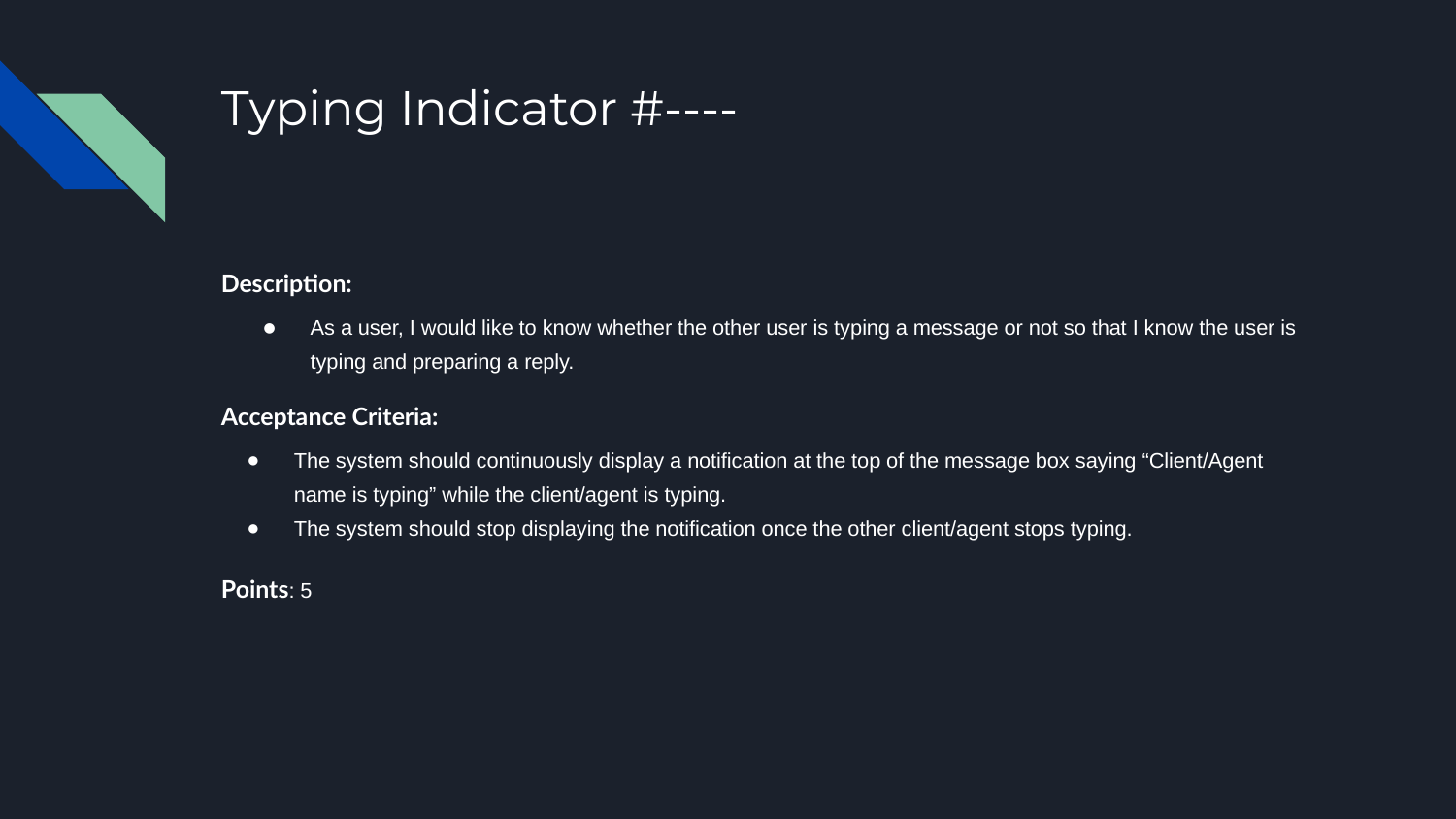

# Typing Indicator #----
Description:
As a user, I would like to know whether the other user is typing a message or not so that I know the user is typing and preparing a reply.
Acceptance Criteria:
The system should continuously display a notification at the top of the message box saying “Client/Agent name is typing” while the client/agent is typing.
The system should stop displaying the notification once the other client/agent stops typing.
Points: 5